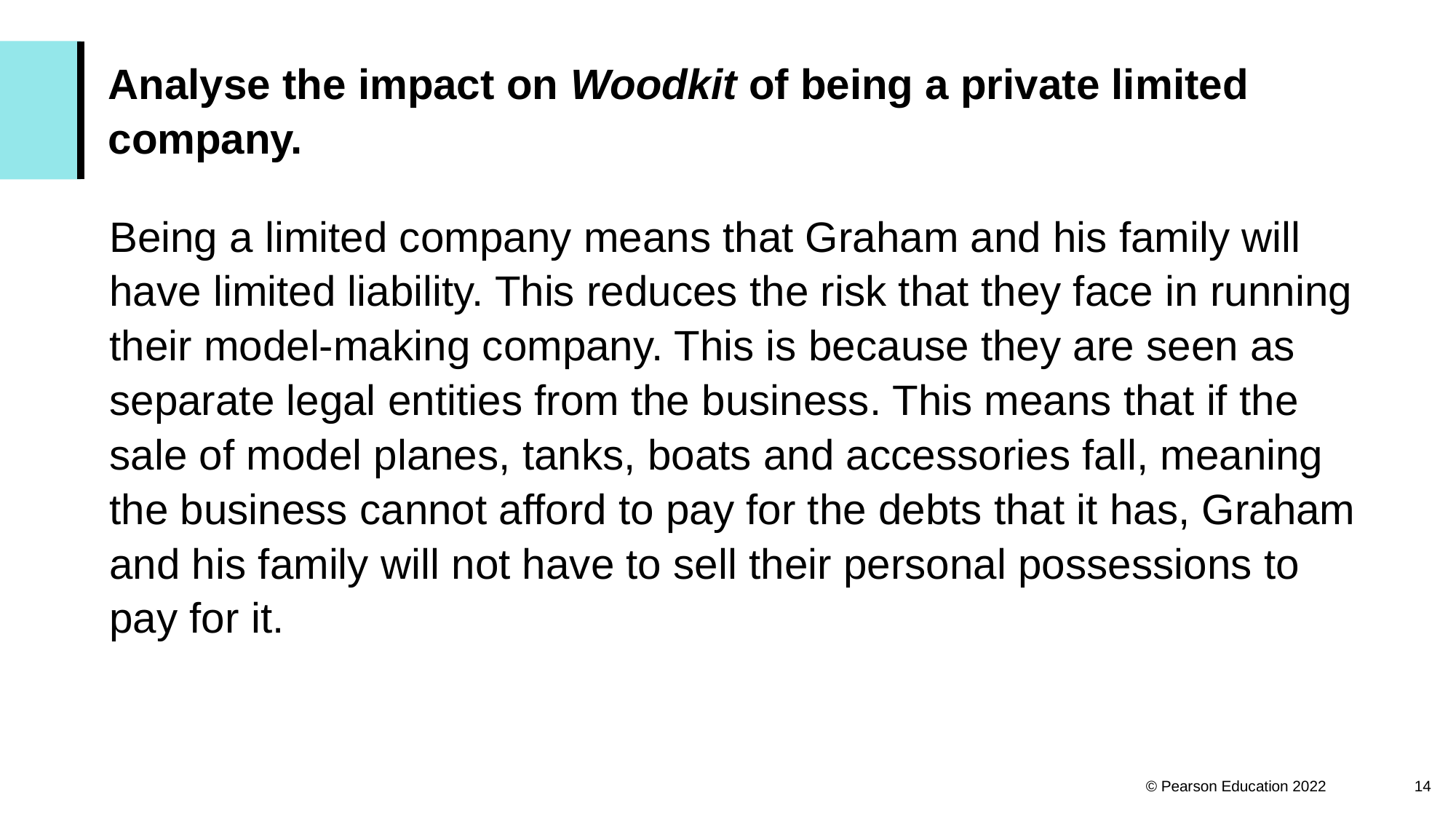

# Analyse the impact on Woodkit of being a private limited company.
Being a limited company means that Graham and his family will have limited liability. This reduces the risk that they face in running their model-making company. This is because they are seen as separate legal entities from the business. This means that if the sale of model planes, tanks, boats and accessories fall, meaning the business cannot afford to pay for the debts that it has, Graham and his family will not have to sell their personal possessions to pay for it.